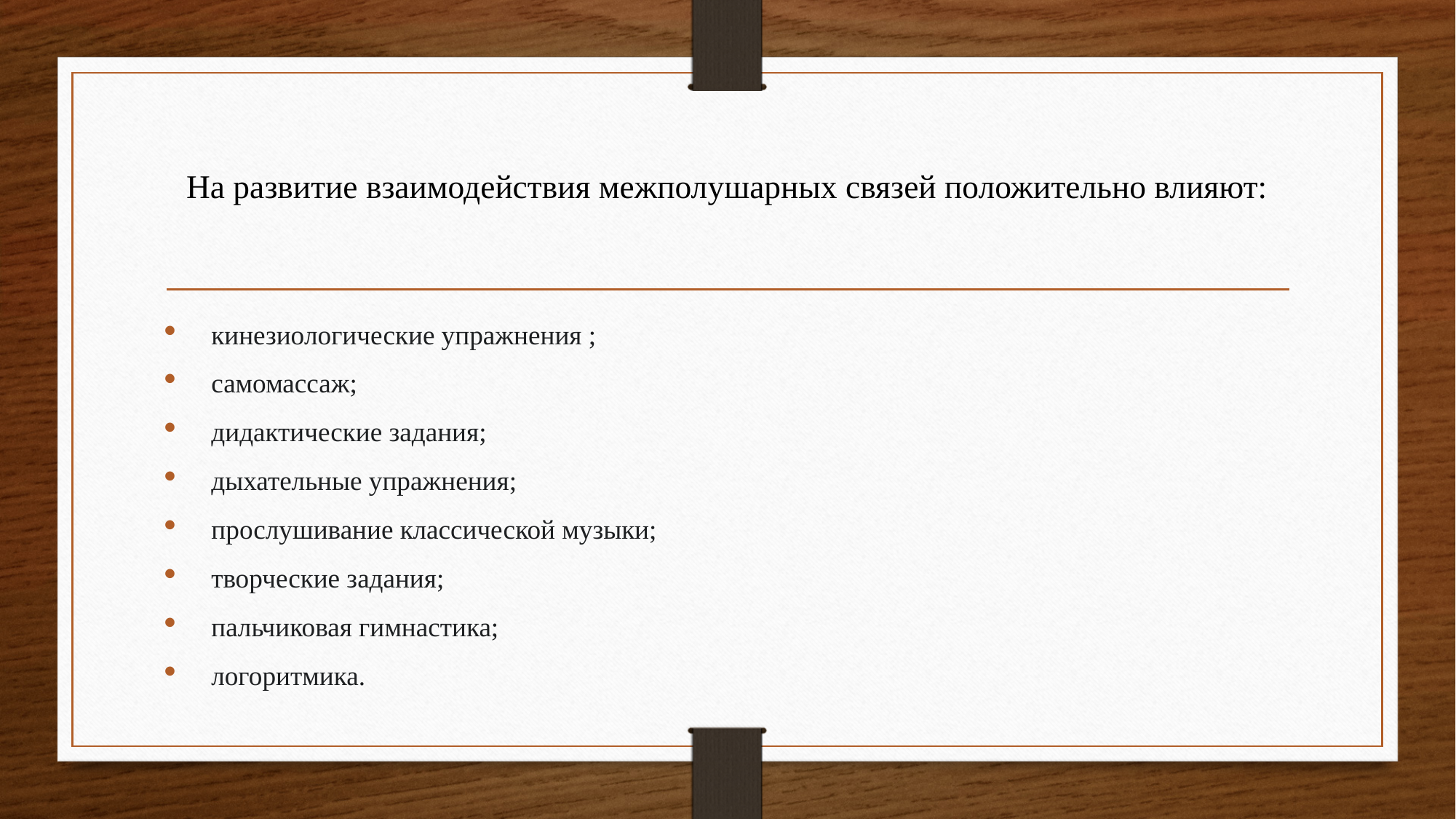

# На развитие взаимодействия межполушарных связей положительно влияют:
кинезиологические упражнения ;
самомассаж;
дидактические задания;
дыхательные упражнения;
прослушивание классической музыки;
творческие задания;
пальчиковая гимнастика;
логоритмика.